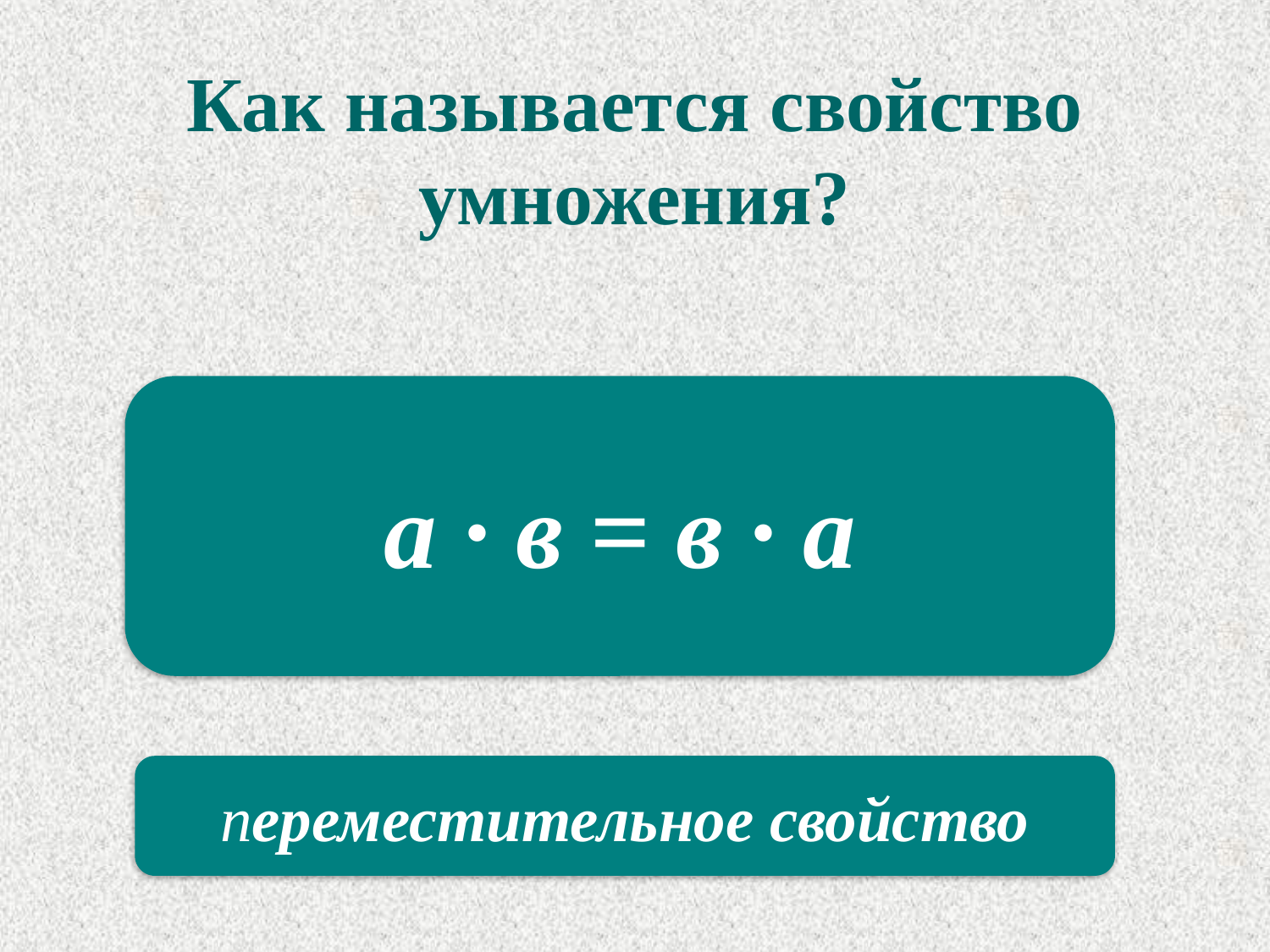

# Как называется свойство умножения?
а ∙ в = в ∙ а

переместительное свойство